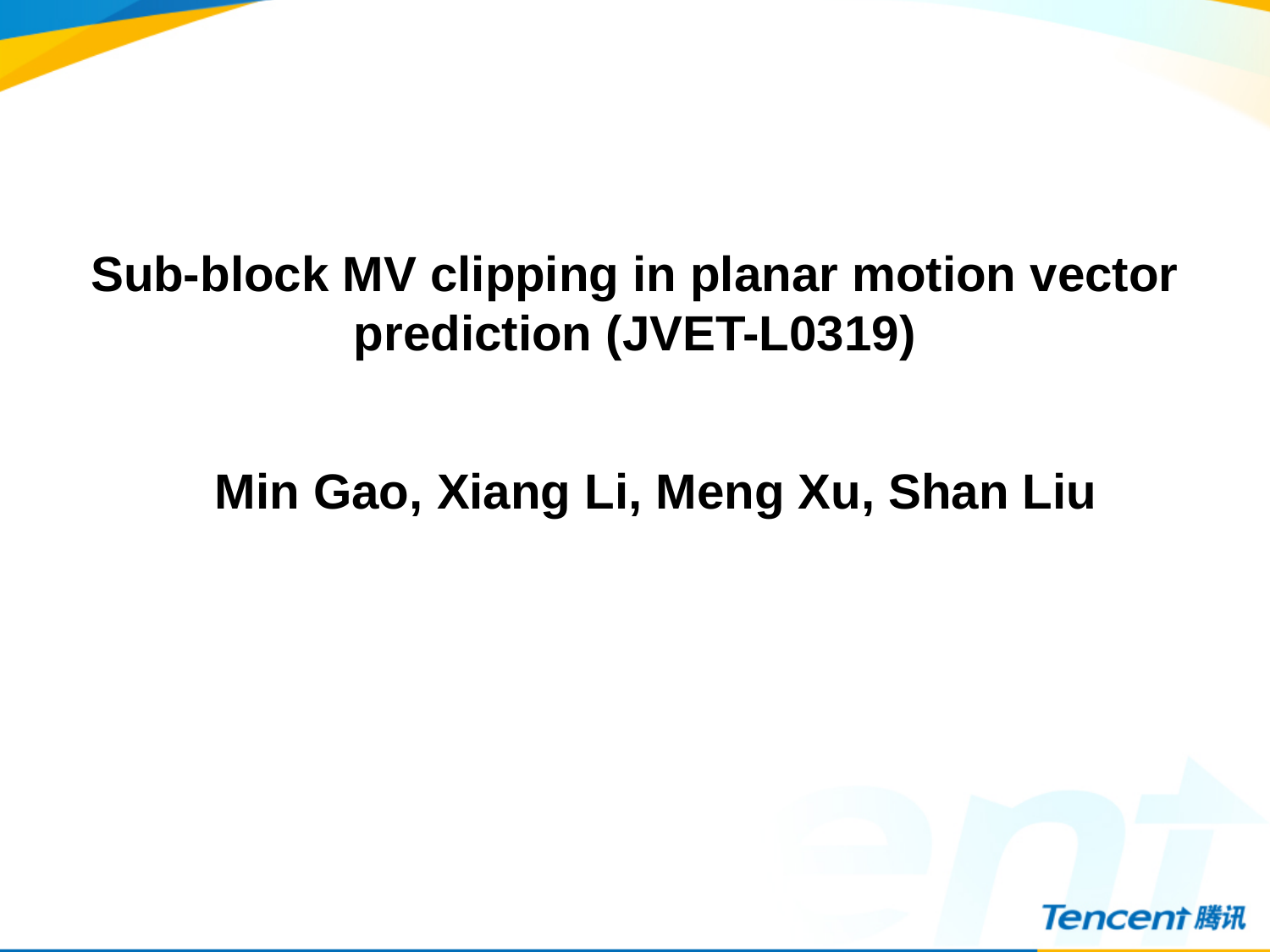

Sub-block MV clipping in planar motion vector prediction (JVET-L0319)
Min Gao, Xiang Li, Meng Xu, Shan Liu